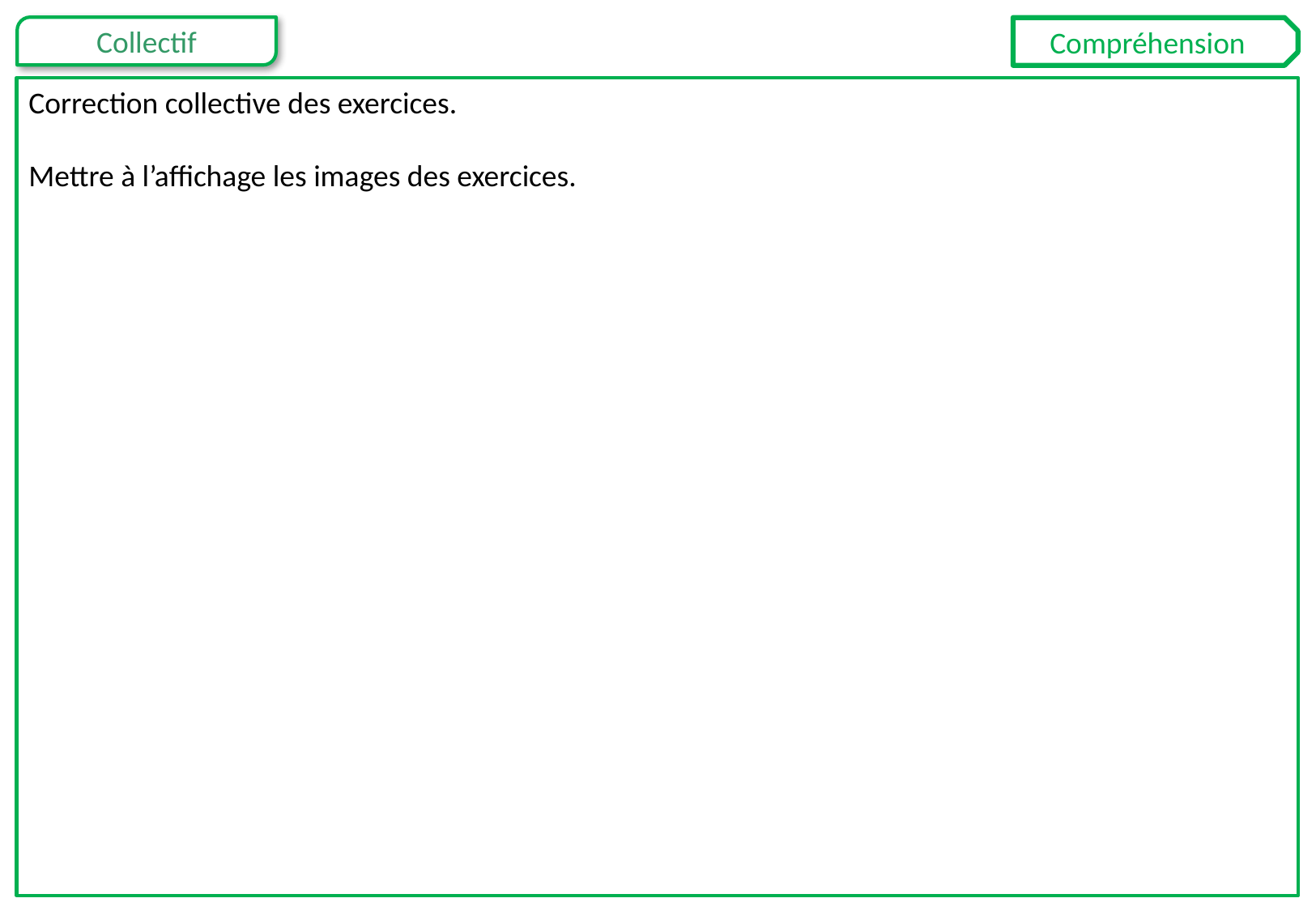

Compréhension
Correction collective des exercices.

Mettre à l’affichage les images des exercices.